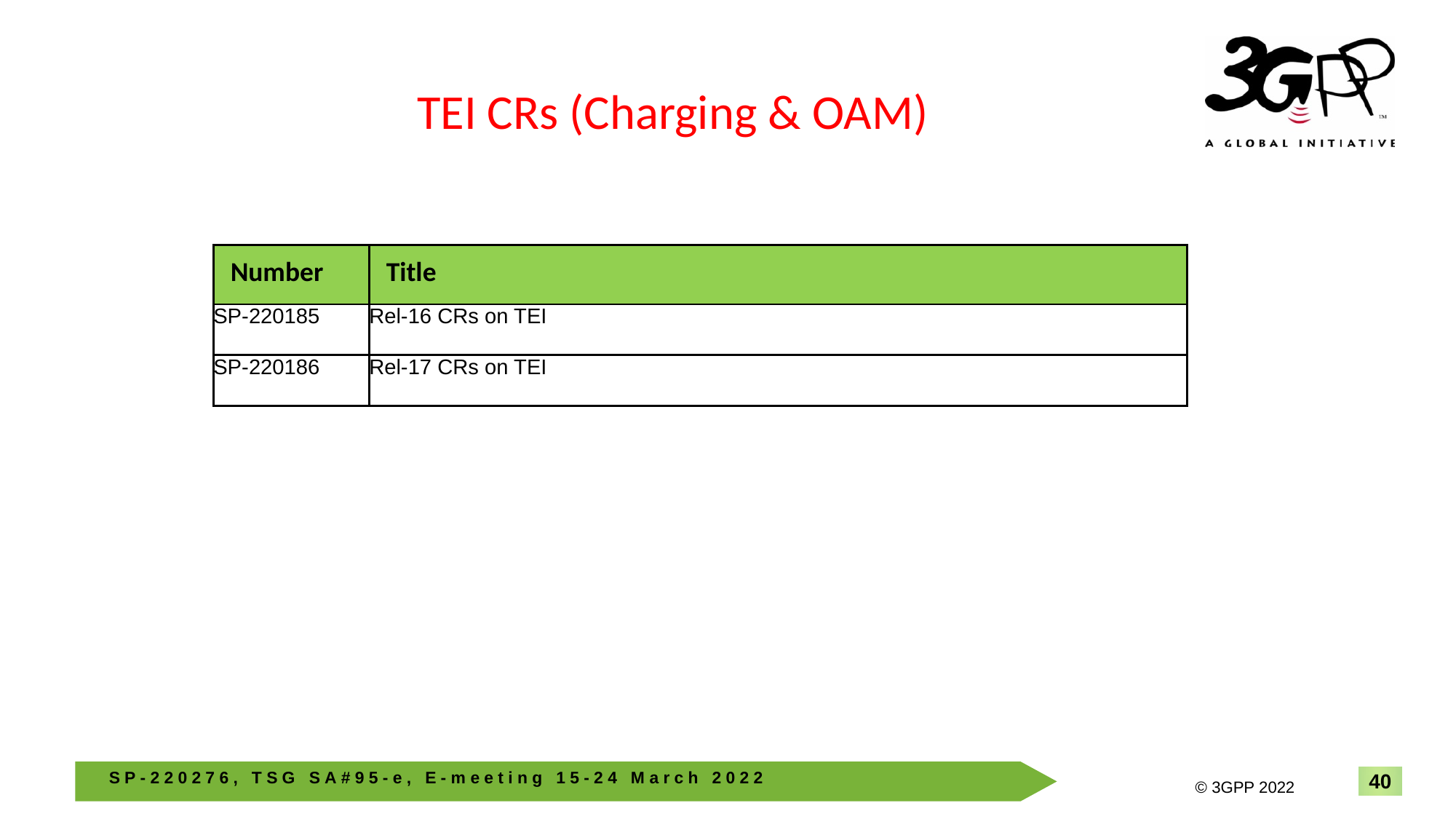

TEI CRs (Charging & OAM)

| Number | Title |
| --- | --- |
| SP-220185 | Rel-16 CRs on TEI |
| SP-220186 | Rel-17 CRs on TEI |